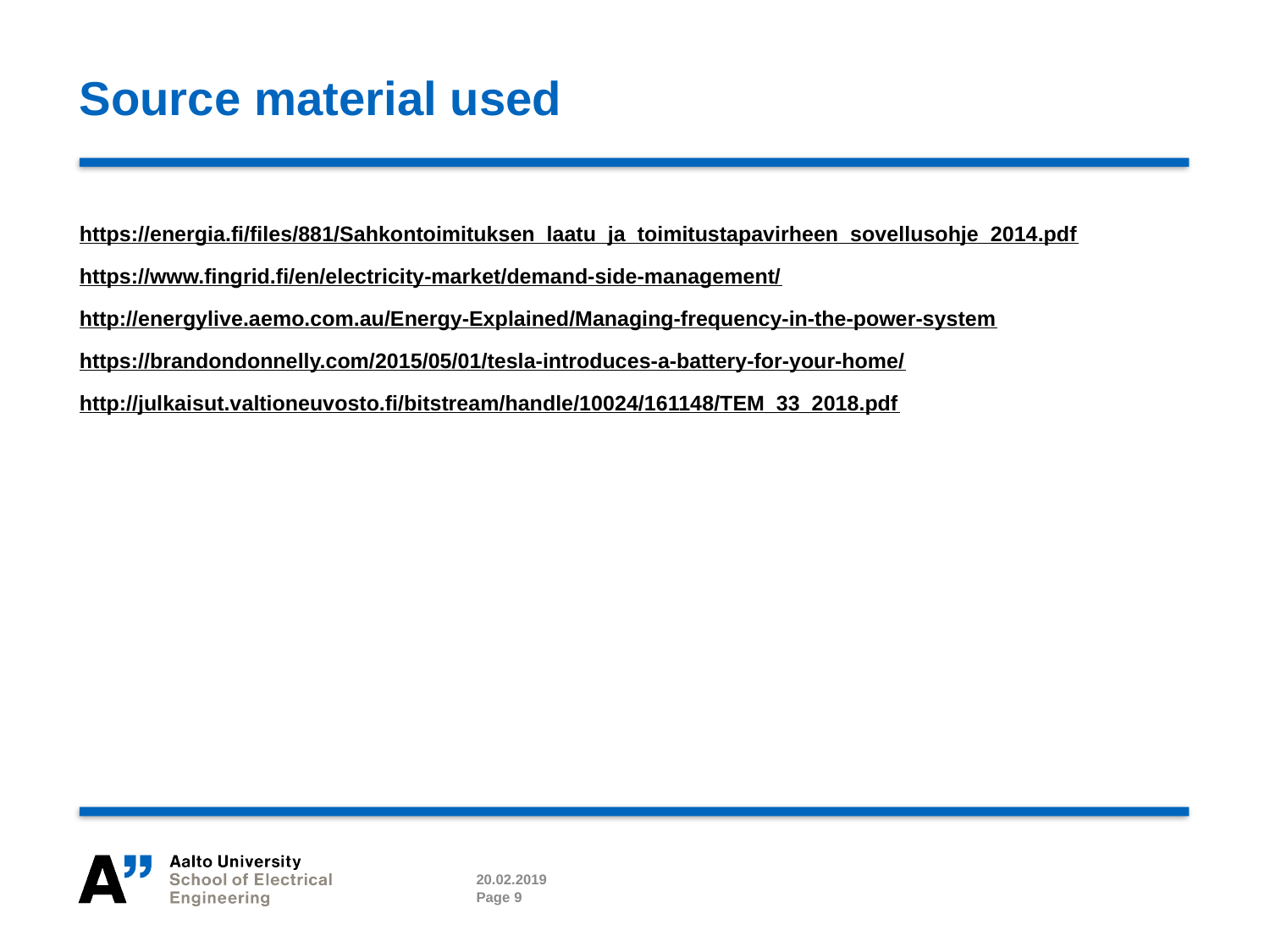

# Source material used
https://energia.fi/files/881/Sahkontoimituksen_laatu_ja_toimitustapavirheen_sovellusohje_2014.pdf
https://www.fingrid.fi/en/electricity-market/demand-side-management/
http://energylive.aemo.com.au/Energy-Explained/Managing-frequency-in-the-power-system
https://brandondonnelly.com/2015/05/01/tesla-introduces-a-battery-for-your-home/
http://julkaisut.valtioneuvosto.fi/bitstream/handle/10024/161148/TEM_33_2018.pdf

20.02.2019

Page 9